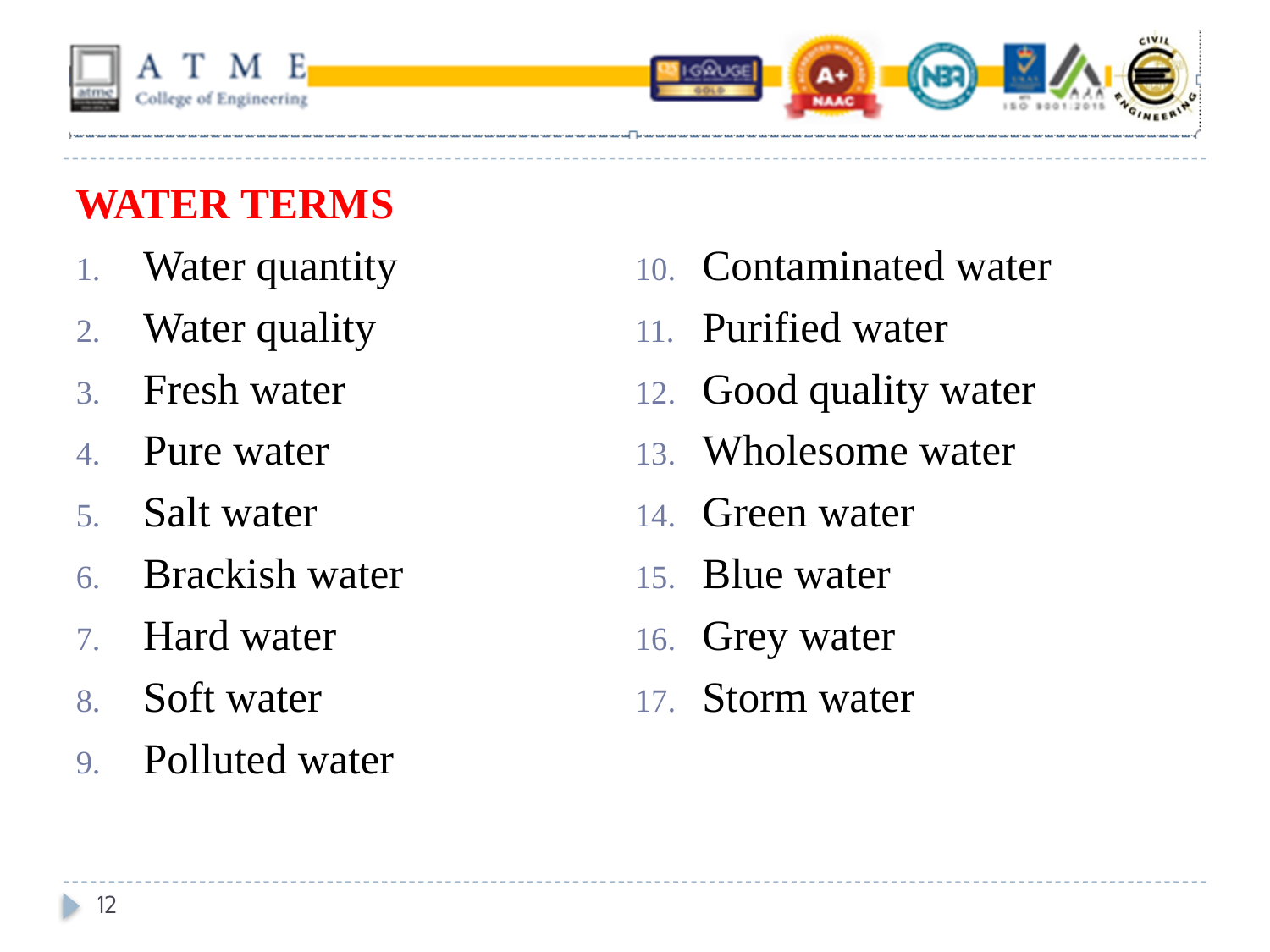

WATER TERMS
Water quantity
Water quality
Fresh water
Pure water
Salt water
Brackish water
Hard water
Soft water
Polluted water

Contaminated water
Purified water
Good quality water
Wholesome water
Green water
Blue water
Grey water
Storm water

12